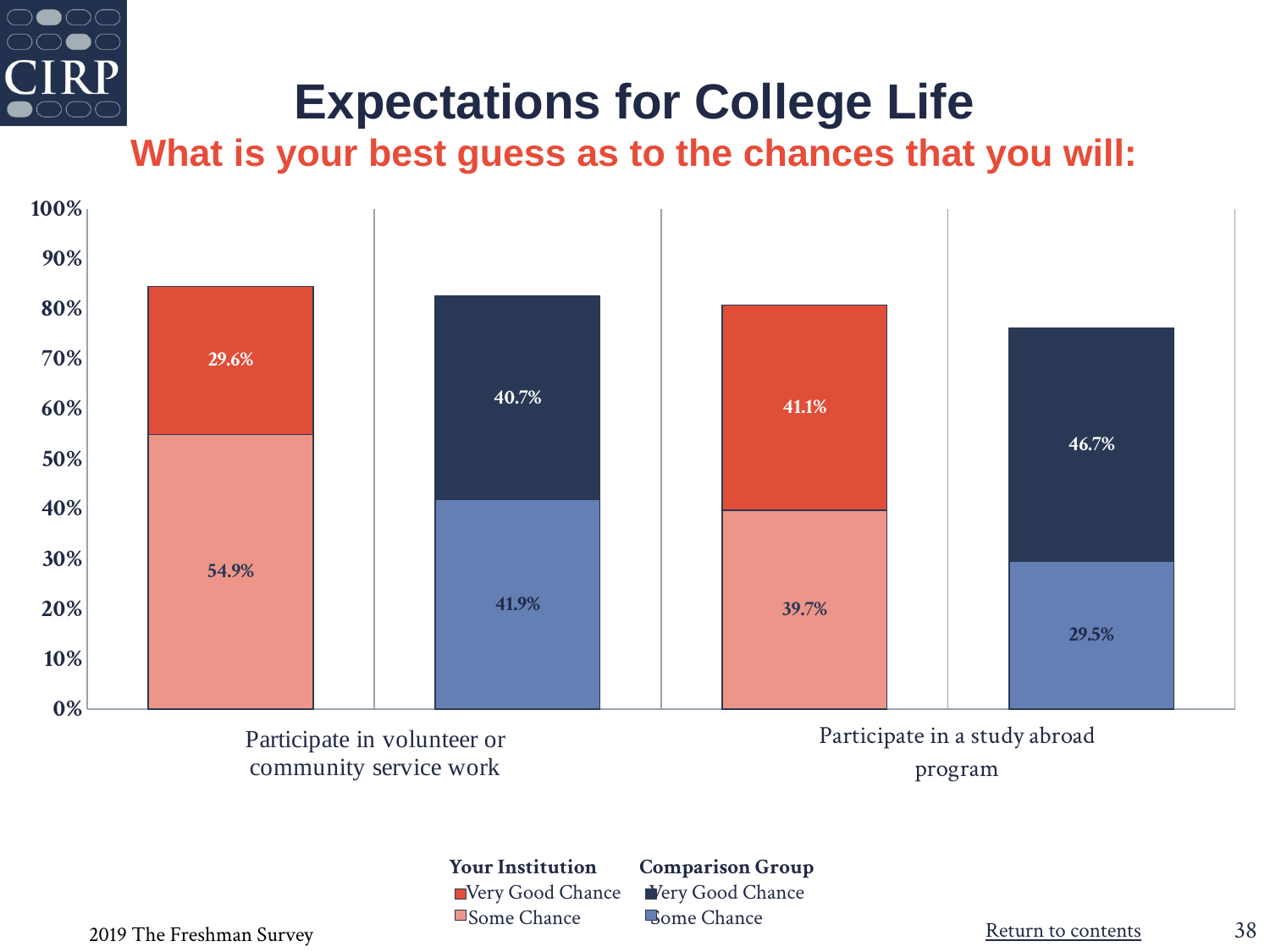

# Expectations for College Life What is your best guess as to the chances that you will:

### Chart

| Category | Some Chance | Very Good Chance |
|---|---|---|
| Your Institution | 0.549 | 0.296 |
| Comparison Group | 0.419 | 0.407 |
| Your Institution | 0.397 | 0.411 |
| Comparison Group | 0.295 | 0.467 |
   Your Institution          Comparison Group
       Very Good Chance      Very Good Chance
       Some Chance               Some Chance
2019 The Freshman Survey

Return to contents
38